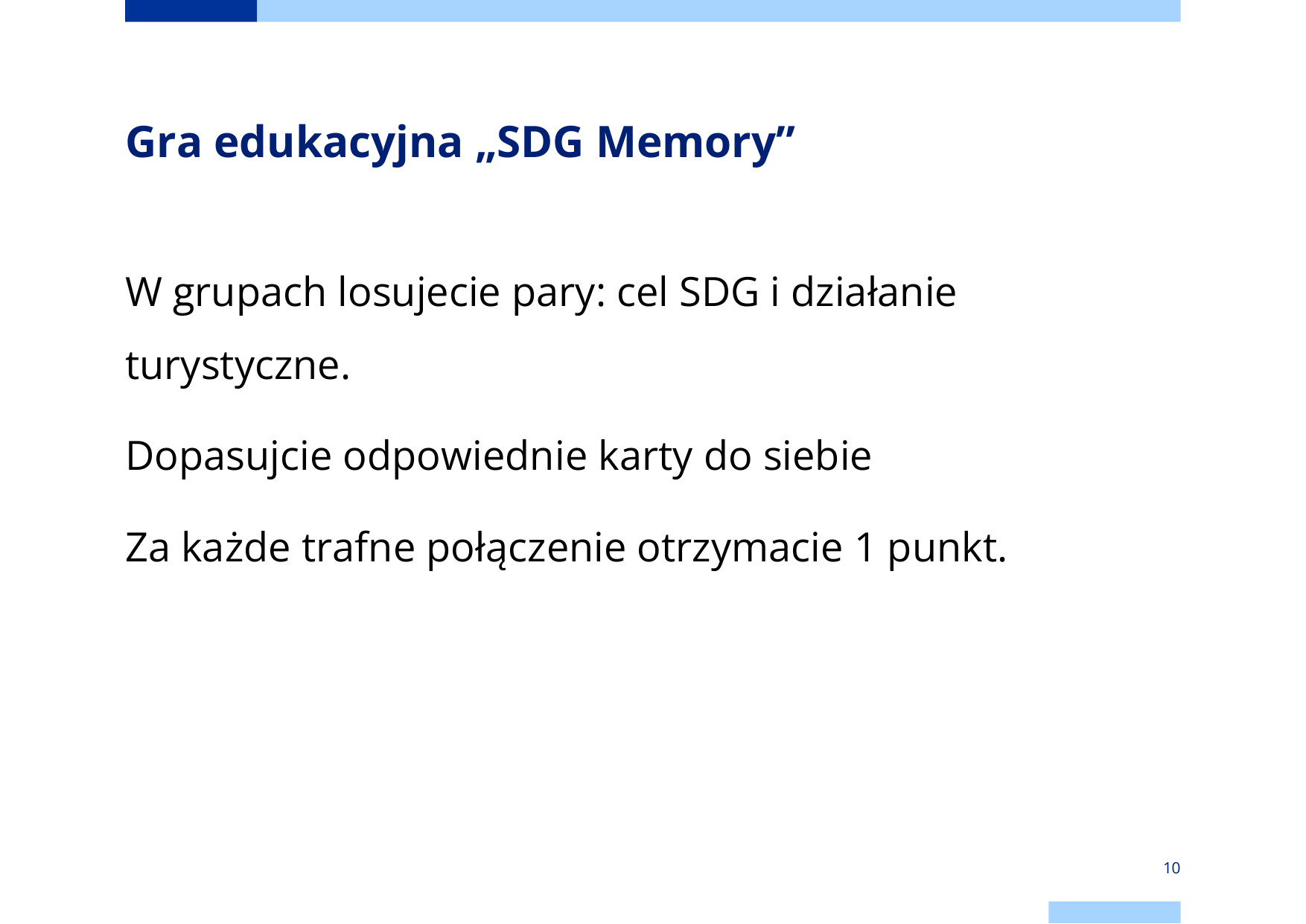

# Gra edukacyjna „SDG Memory”
W grupach losujecie pary: cel SDG i działanie turystyczne.
Dopasujcie odpowiednie karty do siebie
Za każde trafne połączenie otrzymacie 1 punkt.

10